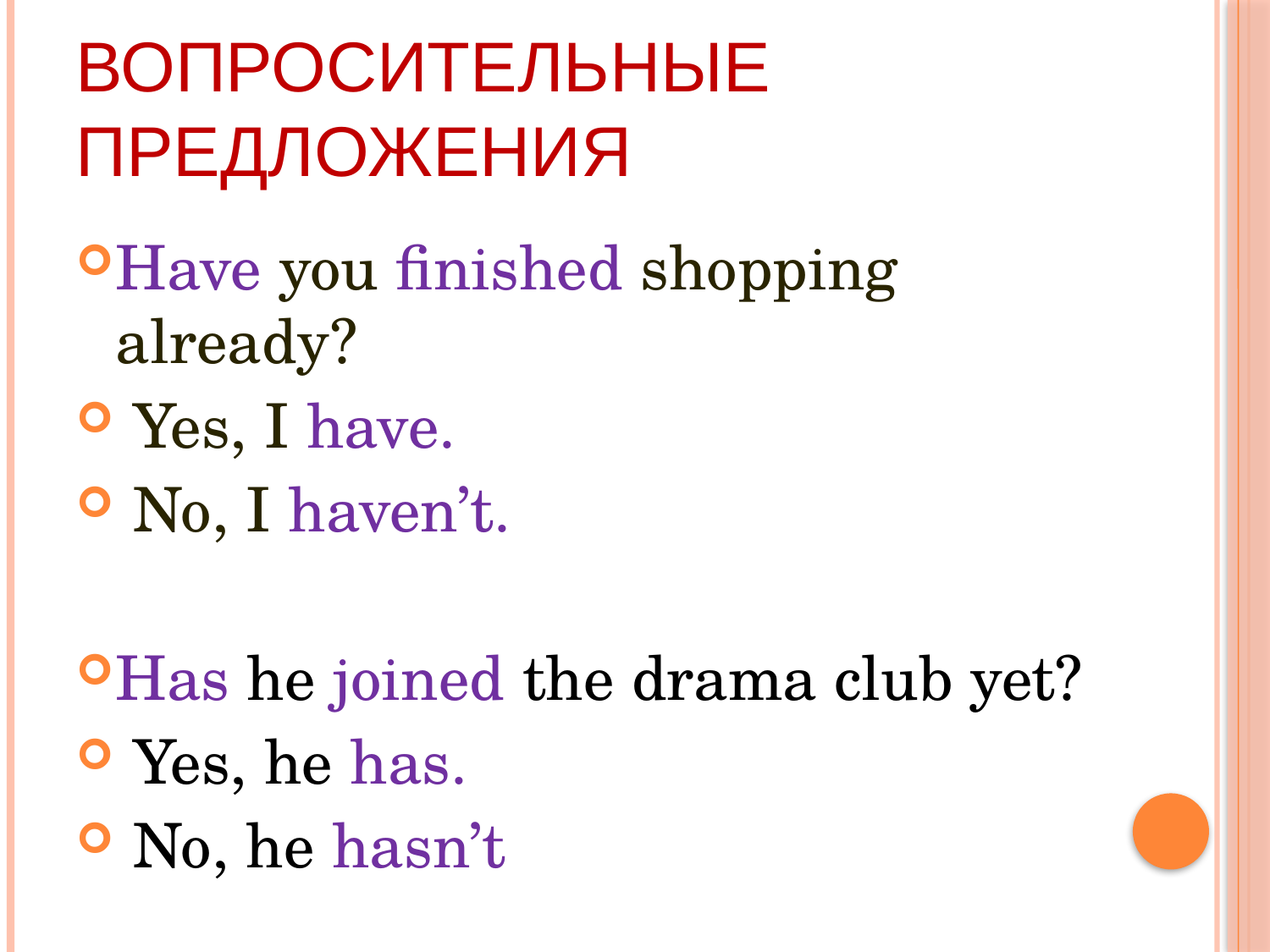

# Вопросительные предложения
Have you finished shopping already?
 Yes, I have.
 No, I haven’t.

Has he joined the drama club yet?
 Yes, he has.
 No, he hasn’t